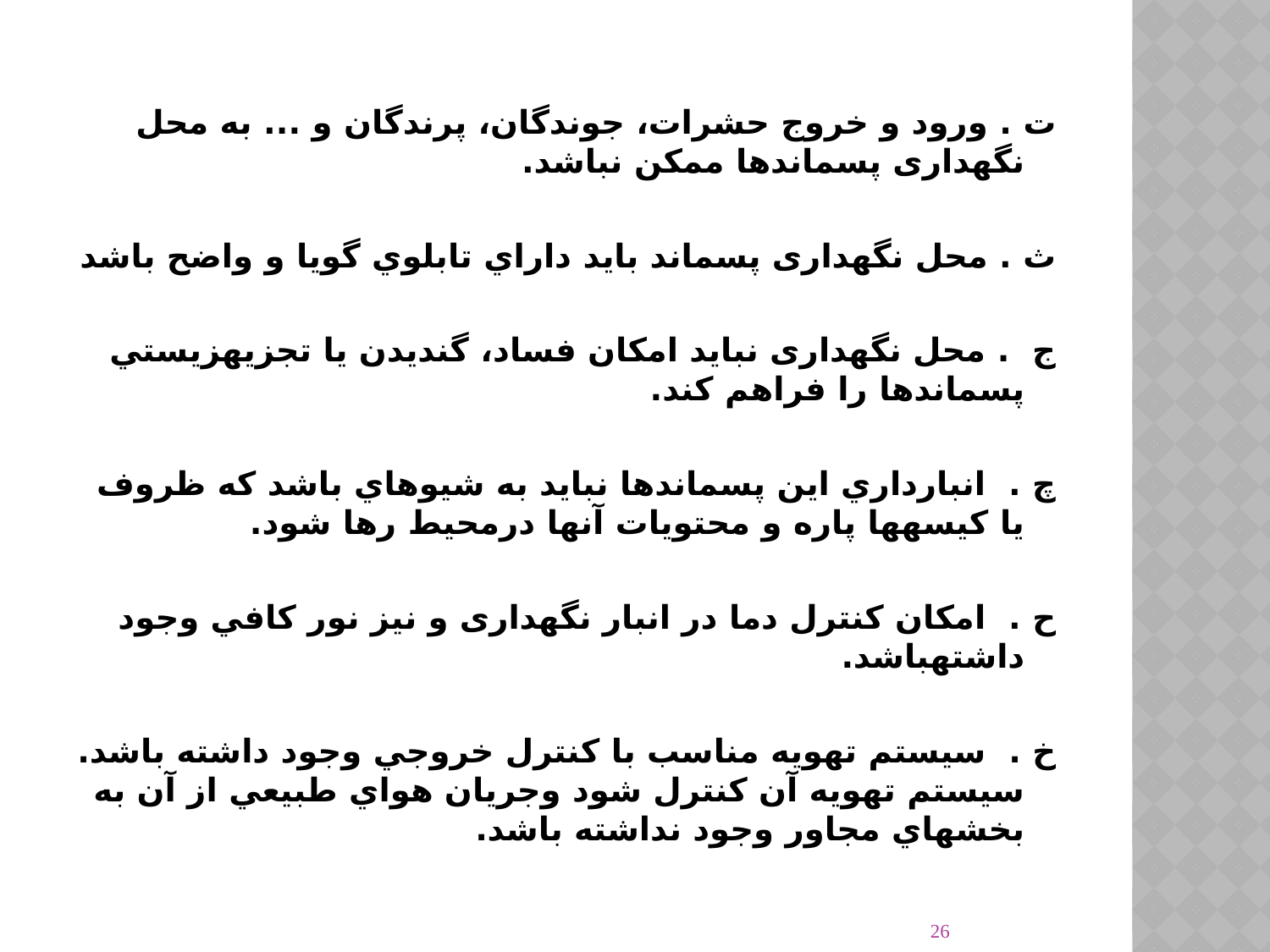

ت . ورود و خروج حشرات، جوندگان، پرندگان و ... به محل نگهداری پسماندها ممكن نباشد.

ث . محل نگهداری پسماند بايد داراي تابلوي گويا و واضح باشد

ج  . محل نگهداری نبايد امكان فساد، گنديدن يا تجزيهزيستي پسماندھا را فراھم كند.

چ .  انبارداري اين پسماندھا نبايد به شیوهاي باشد كه ظروف يا كیسهھا پاره و محتويات آنھا درمحیط رھا شود.

ح .  امكان كنترل دما در انبار نگهداری و نیز نور كافي وجود داشتهباشد.

خ .  سیستم تهويه مناسب با كنترل خروجي وجود داشته باشد. سیستم تهويه آن كنترل شود وجريان هواي طبیعي از آن به بخشھاي مجاور وجود نداشته باشد.

26